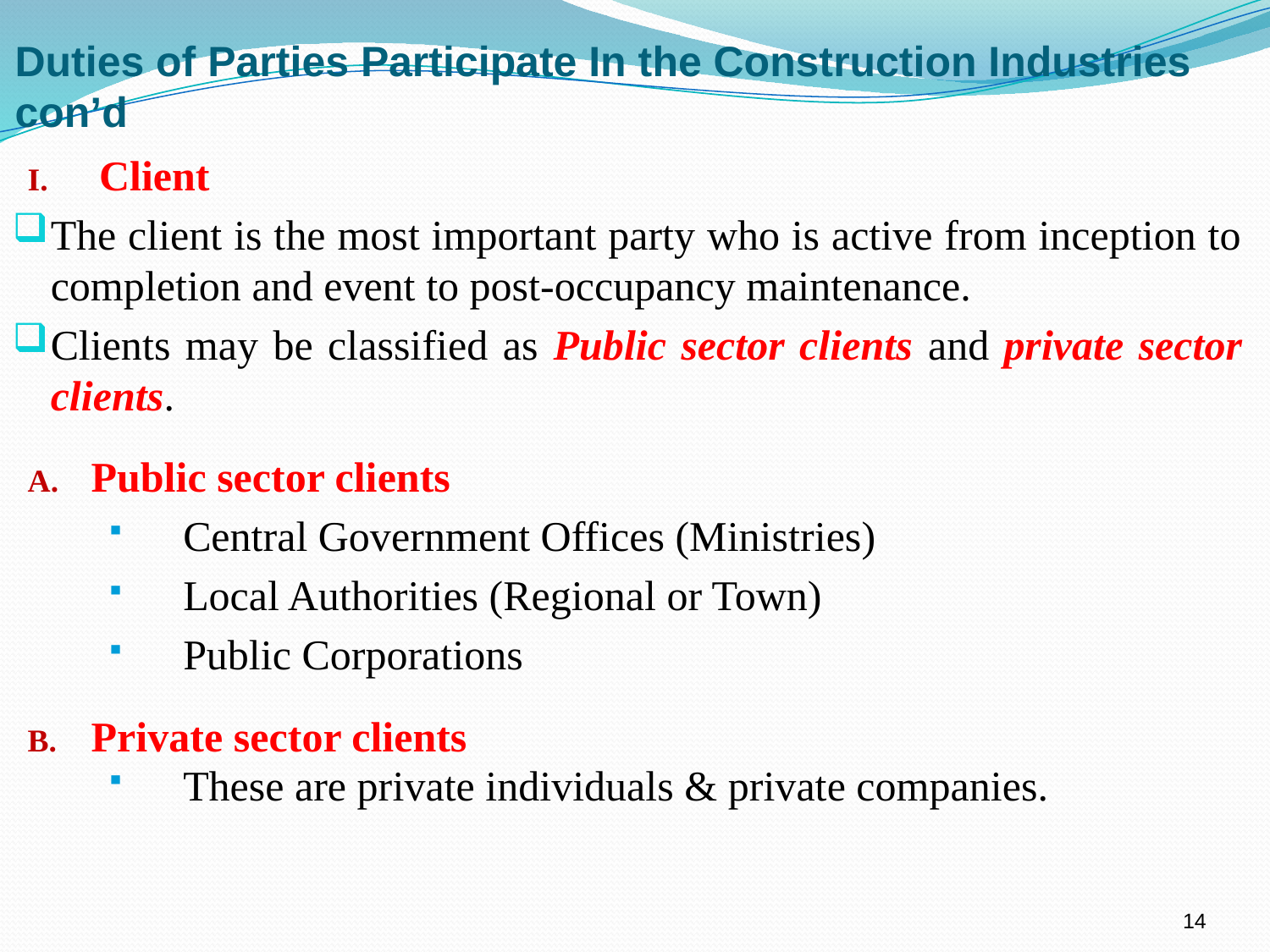

# Duties of Parties Participate In the Construction Industries con’d
Client
The client is the most important party who is active from inception to completion and event to post-occupancy maintenance.
Clients may be classified as Public sector clients and private sector clients.

Public sector clients
Central Government Offices (Ministries)
Local Authorities (Regional or Town)
Public Corporations

Private sector clients
These are private individuals & private companies.

14